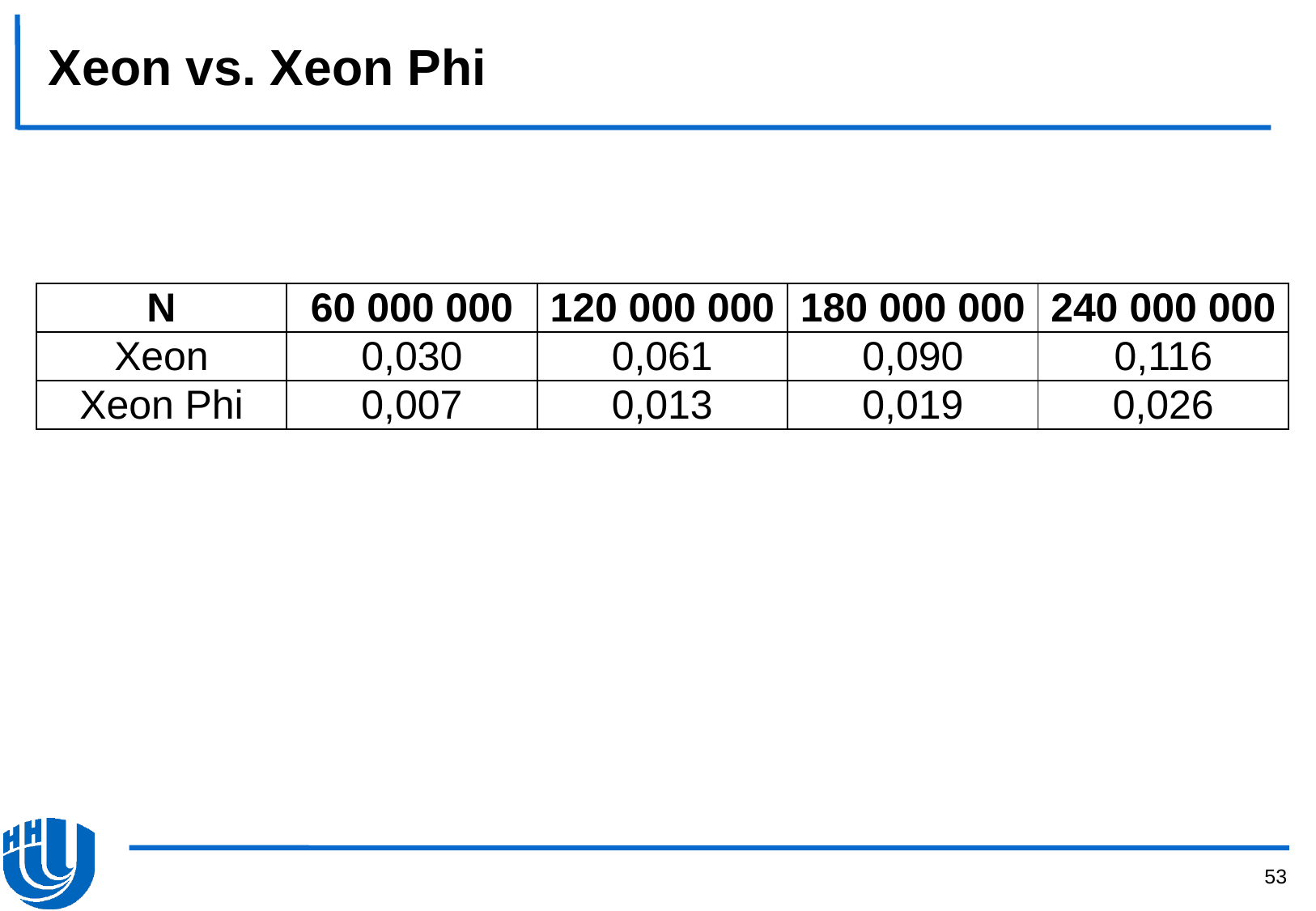

# Xeon vs. Xeon Phi
| N | 60 000 000 | 120 000 000 | 180 000 000 | 240 000 000 |
| --- | --- | --- | --- | --- |
| Xeon | 0,030 | 0,061 | 0,090 | 0,116 |
| Xeon Phi | 0,007 | 0,013 | 0,019 | 0,026 |